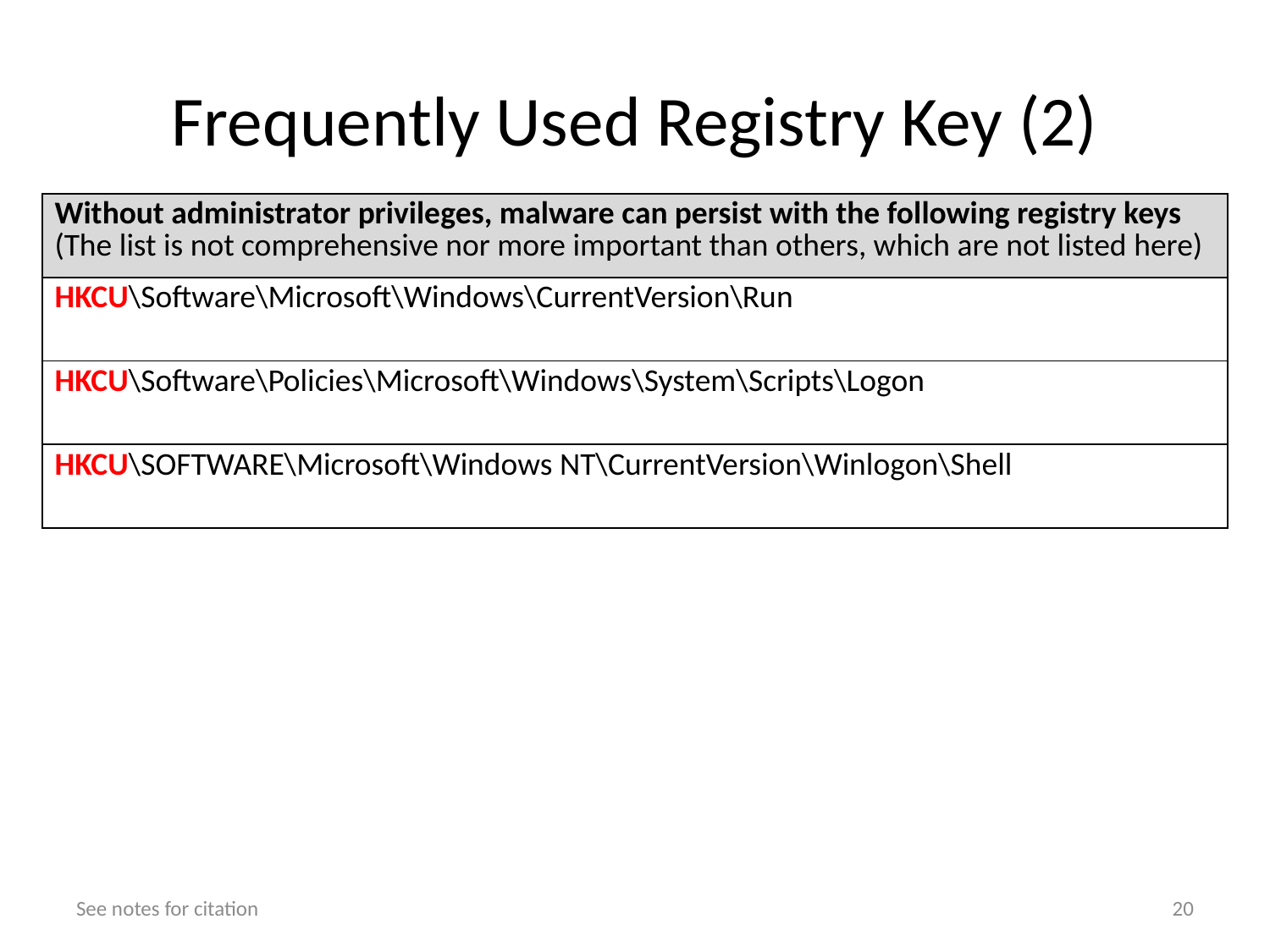

# Frequently Used Registry Key (2)
| Without administrator privileges, malware can persist with the following registry keys (The list is not comprehensive nor more important than others, which are not listed here) |
| --- |
| HKCU\Software\Microsoft\Windows\CurrentVersion\Run |
| HKCU\Software\Policies\Microsoft\Windows\System\Scripts\Logon |
| HKCU\SOFTWARE\Microsoft\Windows NT\CurrentVersion\Winlogon\Shell |
See notes for citation
20